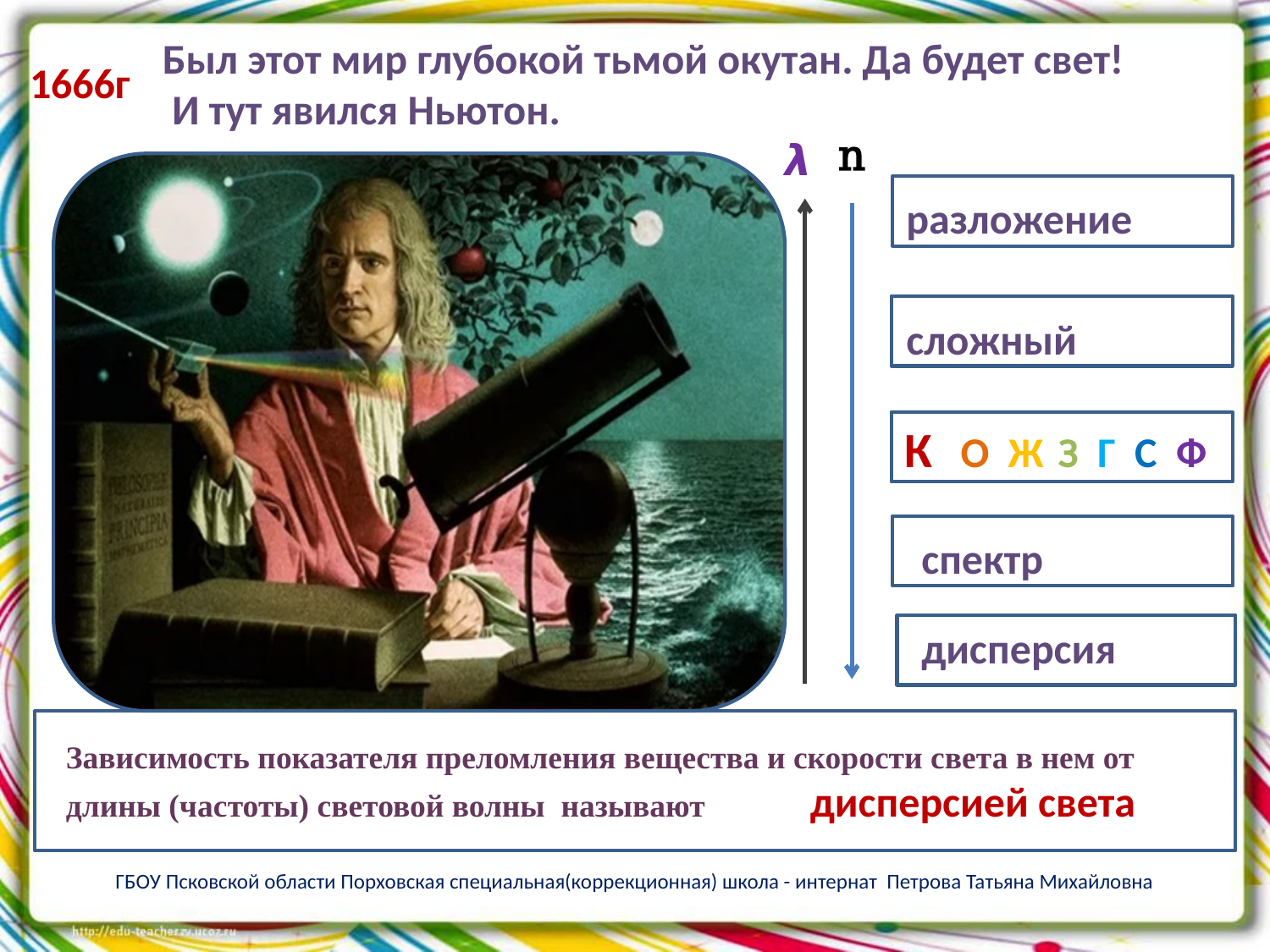

Был этот мир глубокой тьмой окутан. Да будет свет!
 И тут явился Ньютон.
1666г
n
𝞴

разложение

сложный

К   О  Ж  З  Г  С  Ф

спектр

дисперсия

Зависимость показателя преломления вещества и скорости света в нем от длины (частоты) световой волны  называют             дисперсией света
ГБОУ Псковской области Порховская специальная(коррекционная) школа - интернат  Петрова Татьяна Михайловна